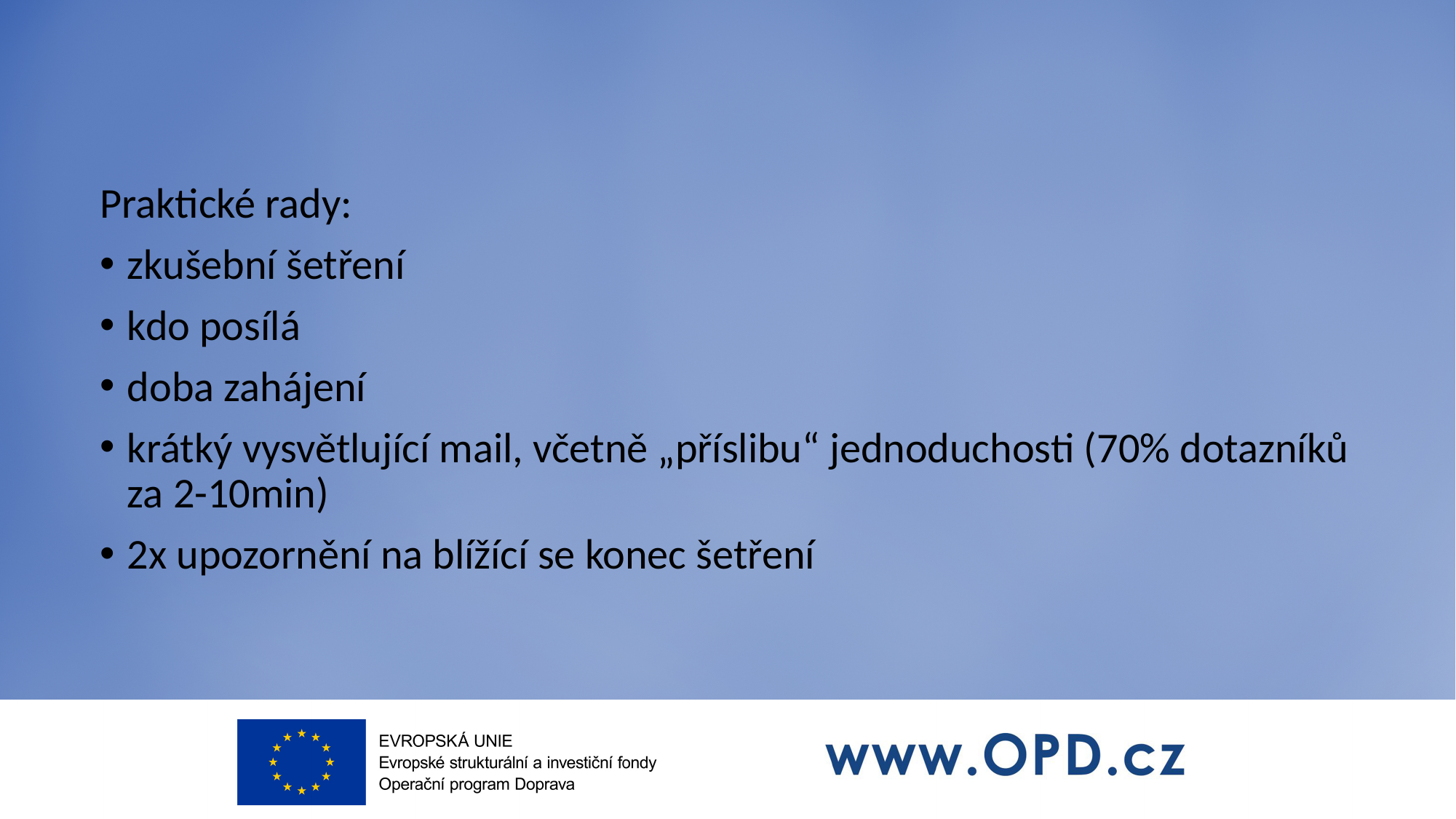

# Praktické rady:
zkušební šetření
kdo posílá
doba zahájení
krátký vysvětlující mail, včetně „příslibu“ jednoduchosti (70% dotazníků za 2-10min)
2x upozornění na blížící se konec šetření